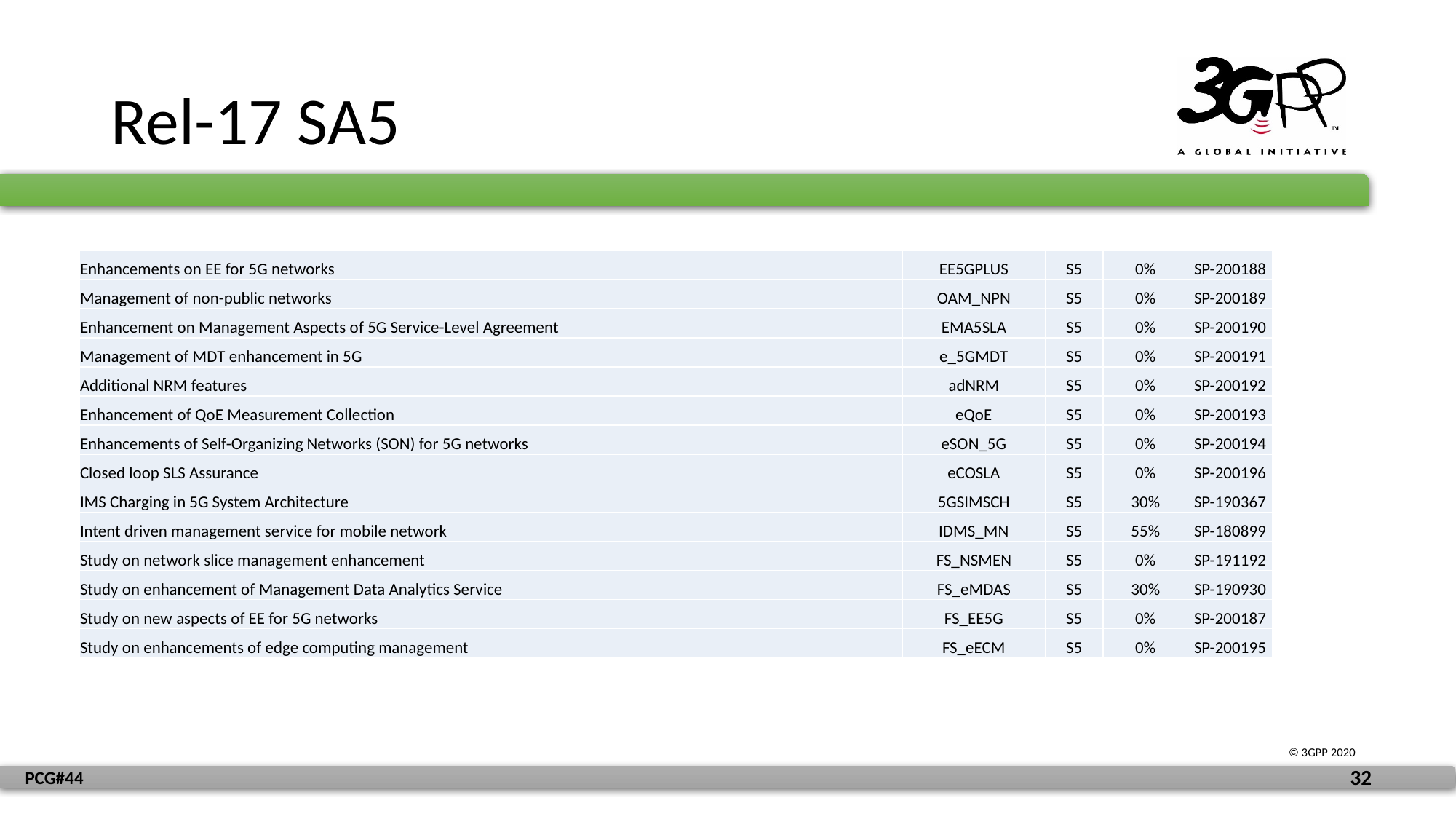

# Rel-17 SA5
| Enhancements on EE for 5G networks | EE5GPLUS | S5 | 0% | SP-200188 |
| --- | --- | --- | --- | --- |
| Management of non-public networks | OAM\_NPN | S5 | 0% | SP-200189 |
| Enhancement on Management Aspects of 5G Service-Level Agreement | EMA5SLA | S5 | 0% | SP-200190 |
| Management of MDT enhancement in 5G | e\_5GMDT | S5 | 0% | SP-200191 |
| Additional NRM features | adNRM | S5 | 0% | SP-200192 |
| Enhancement of QoE Measurement Collection | eQoE | S5 | 0% | SP-200193 |
| Enhancements of Self-Organizing Networks (SON) for 5G networks | eSON\_5G | S5 | 0% | SP-200194 |
| Closed loop SLS Assurance | eCOSLA | S5 | 0% | SP-200196 |
| IMS Charging in 5G System Architecture | 5GSIMSCH | S5 | 30% | SP-190367 |
| Intent driven management service for mobile network | IDMS\_MN | S5 | 55% | SP-180899 |
| Study on network slice management enhancement | FS\_NSMEN | S5 | 0% | SP-191192 |
| Study on enhancement of Management Data Analytics Service | FS\_eMDAS | S5 | 30% | SP-190930 |
| Study on new aspects of EE for 5G networks | FS\_EE5G | S5 | 0% | SP-200187 |
| Study on enhancements of edge computing management | FS\_eECM | S5 | 0% | SP-200195 |